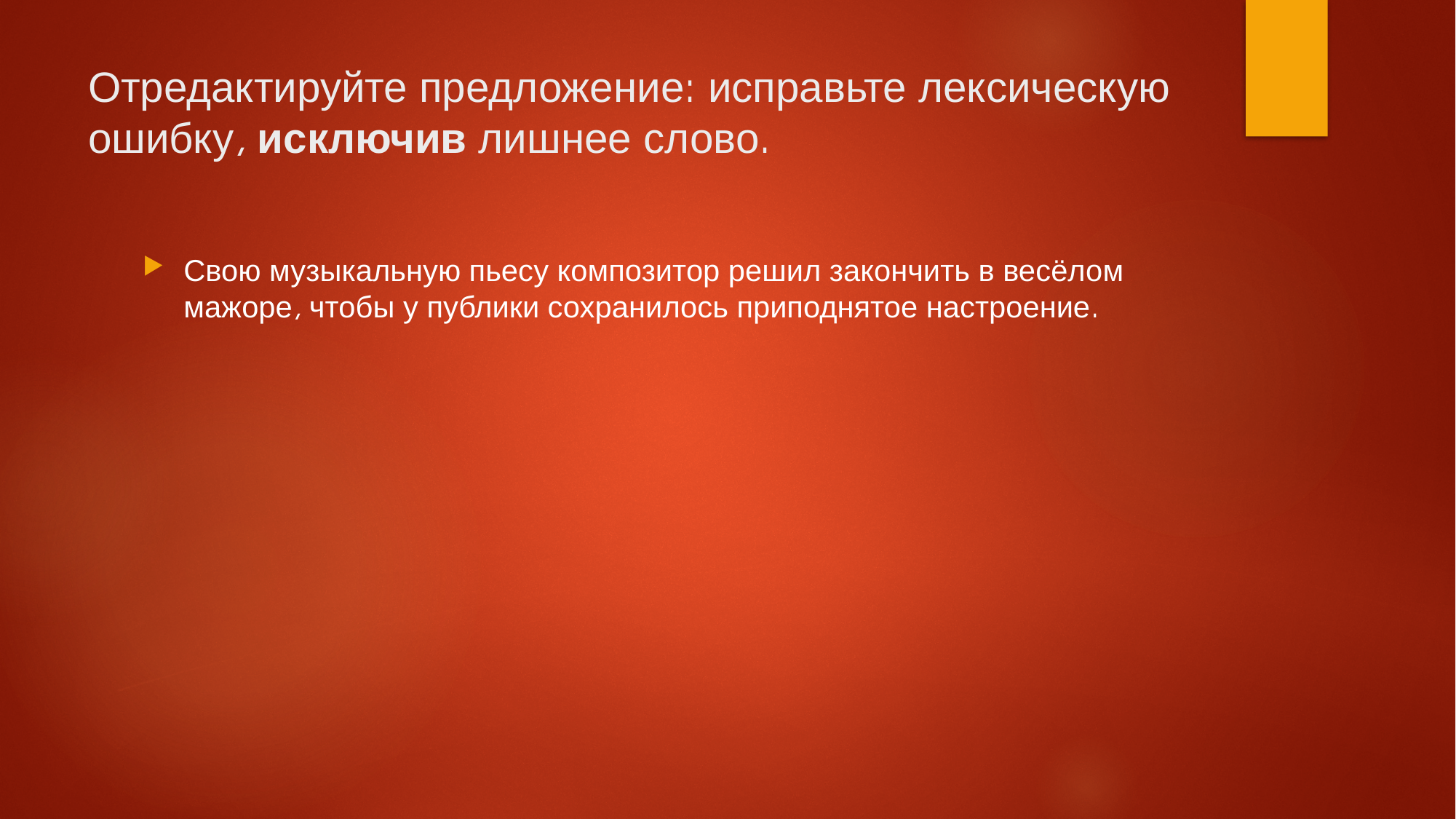

# Отредактируйте предложение: исправьте лексическую ошибку, исключив лишнее слово.
Свою музыкальную пьесу композитор решил закончить в весёлом мажоре, чтобы у публики сохранилось приподнятое настроение.